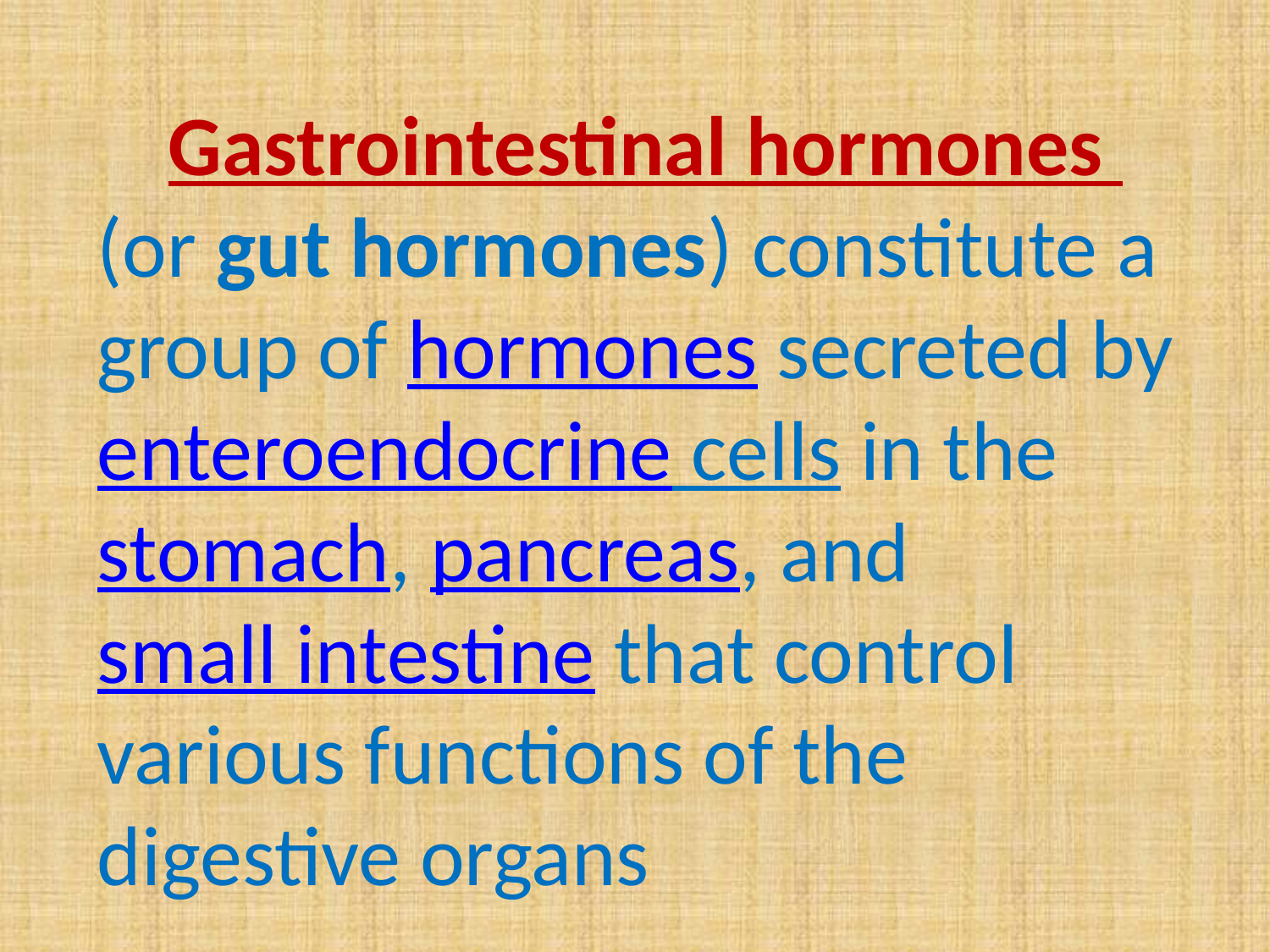

Gastrointestinal hormones
(or gut hormones) constitute a group of hormones secreted by enteroendocrine cells in the stomach, pancreas, and small intestine that control various functions of the digestive organs